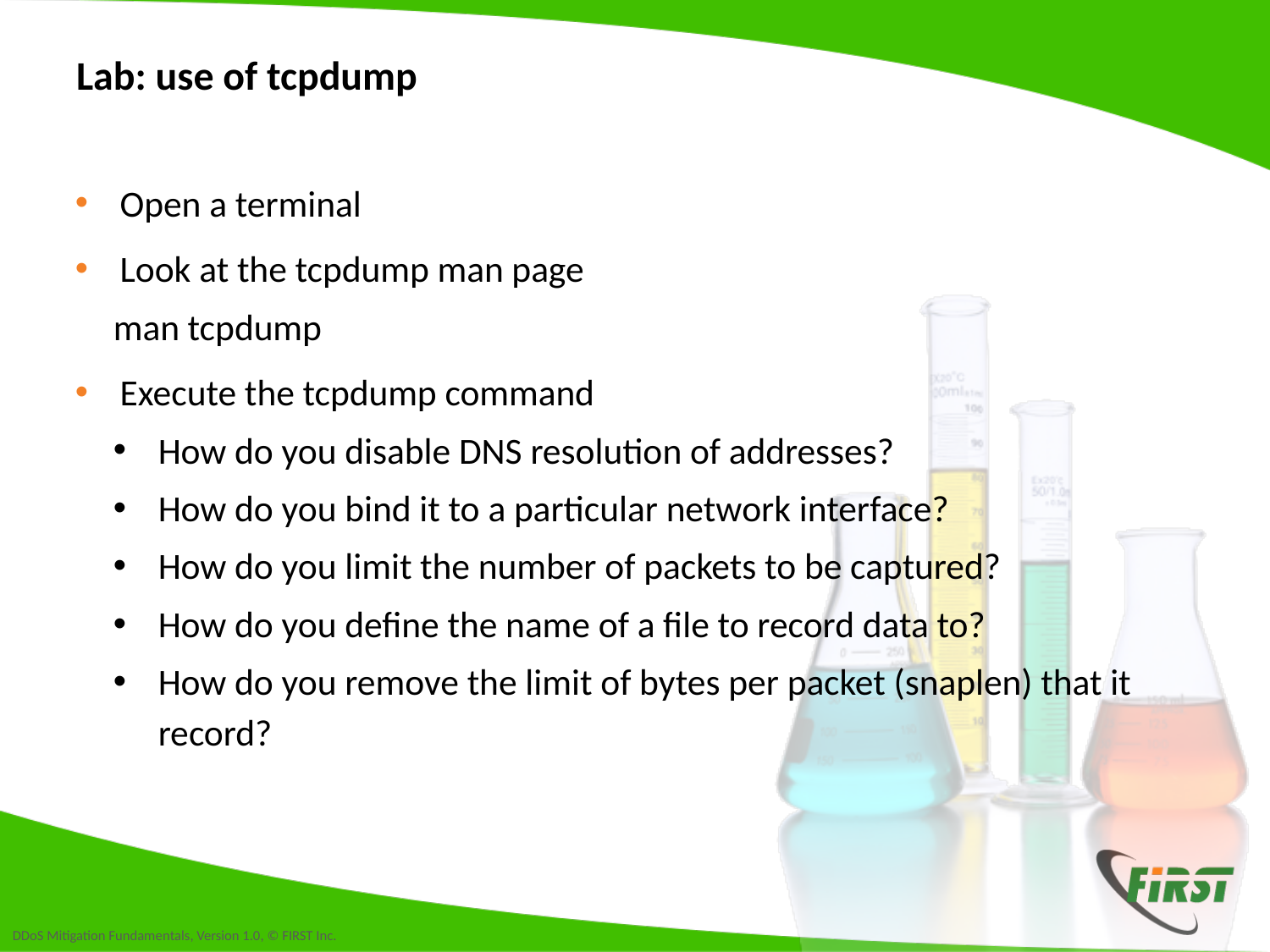

# Lab: use of tcpdump
Open a terminal
Look at the tcpdump man page
man tcpdump
Execute the tcpdump command
How do you disable DNS resolution of addresses?
How do you bind it to a particular network interface?
How do you limit the number of packets to be captured?
How do you define the name of a file to record data to?
How do you remove the limit of bytes per packet (snaplen) that it record?